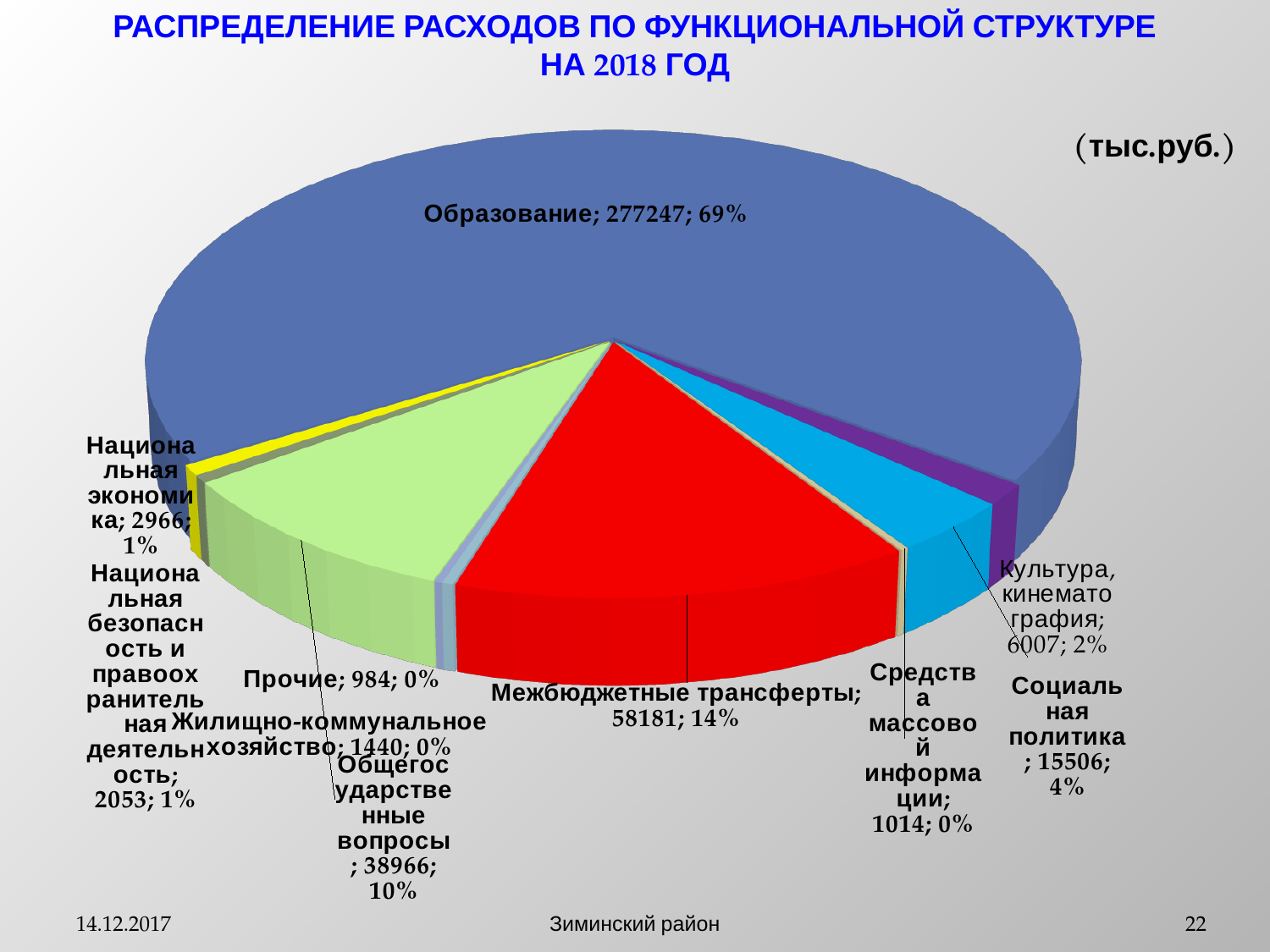

РАСПРЕДЕЛЕНИЕ РАСХОДОВ ПО ФУНКЦИОНАЛЬНОЙ СТРУКТУРЕ
НА 2018 ГОД

[unsupported chart]

[unsupported chart]

(тыс.руб.)
14.12.2017
Зиминский район
22